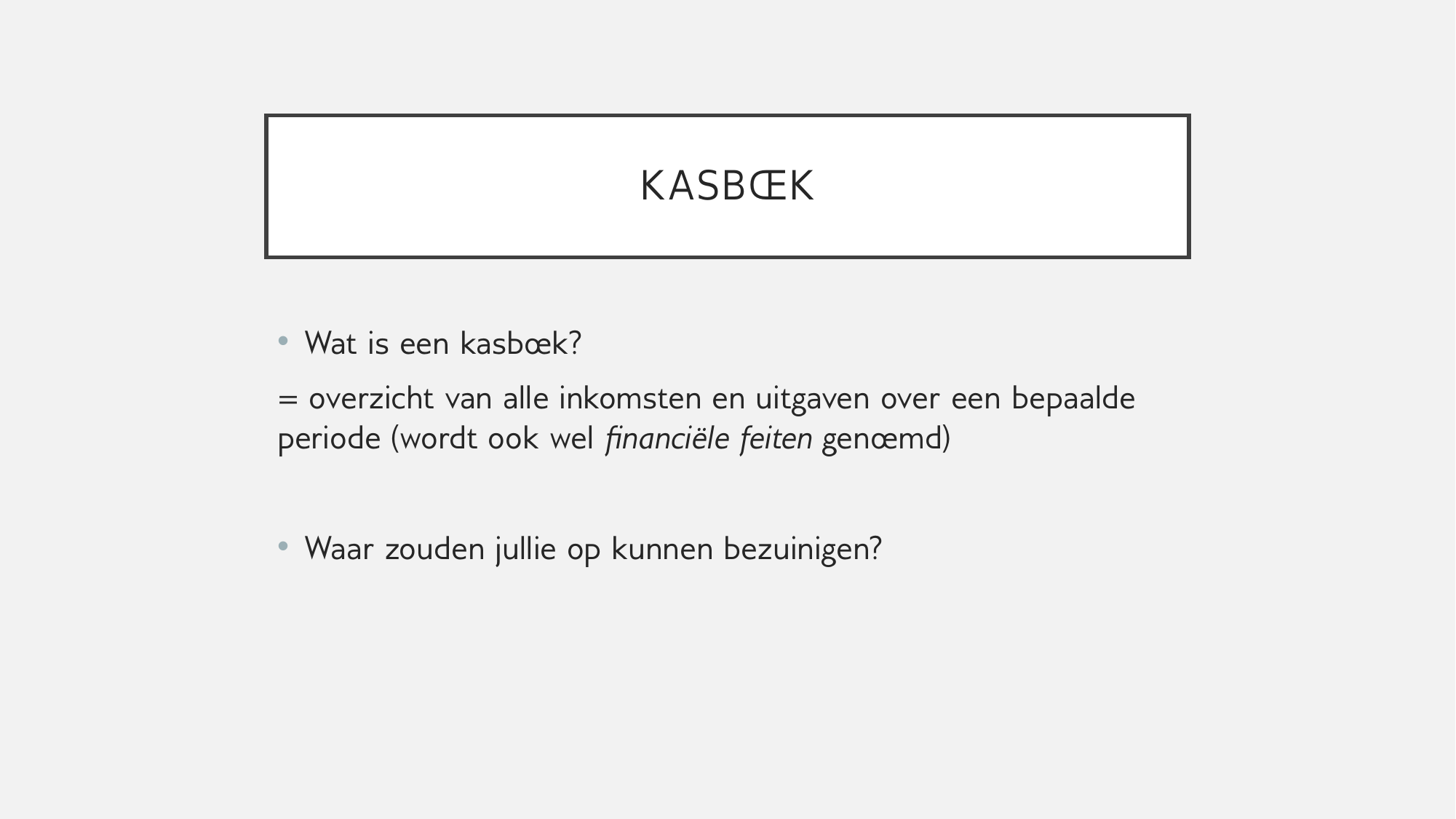

# kasboek
Wat is een kasboek?
= overzicht van alle inkomsten en uitgaven over een bepaalde periode (wordt ook wel financiële feiten genoemd)

Waar zouden jullie op kunnen bezuinigen?